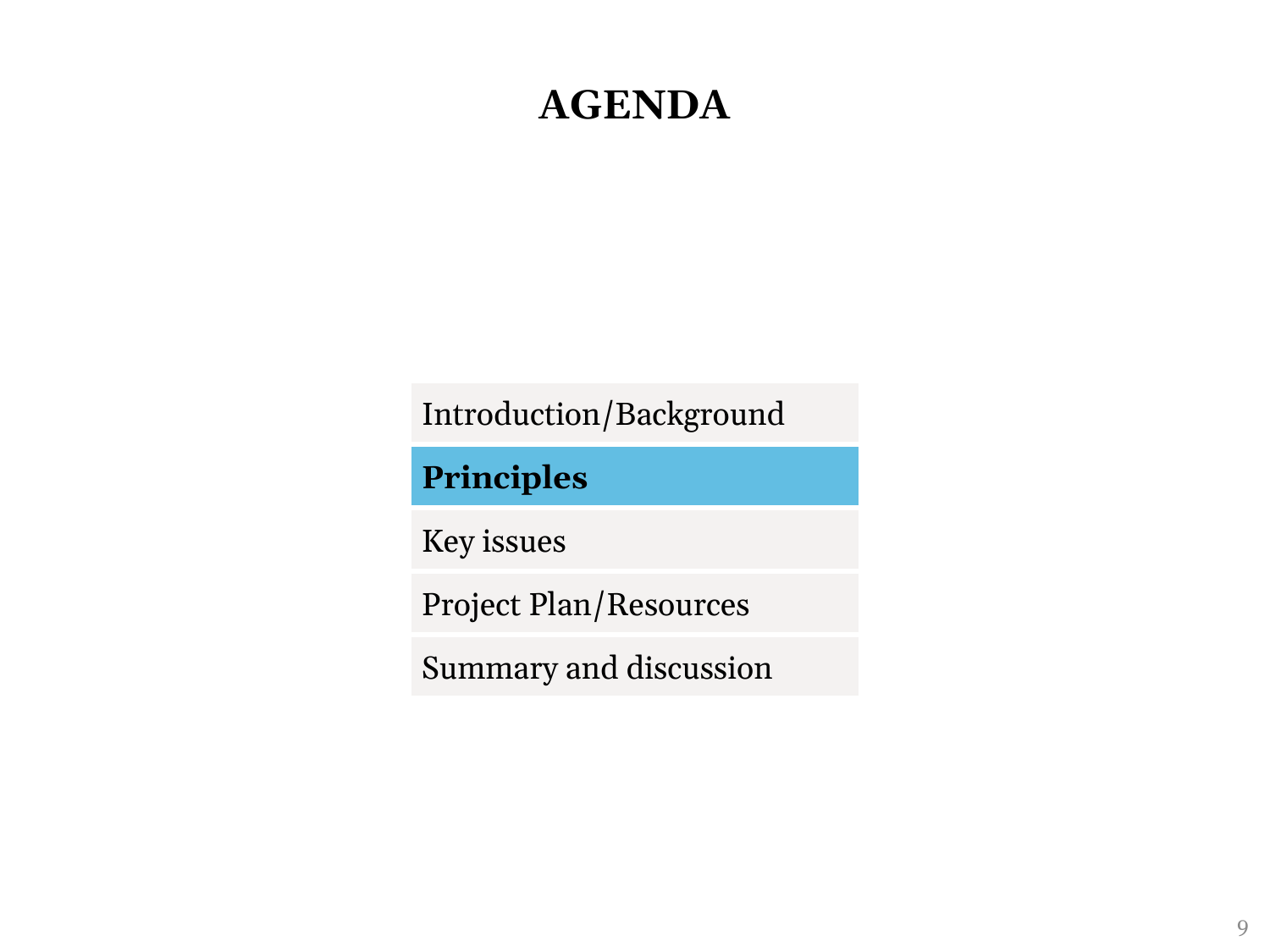

# Agenda
Introduction/Background
Principles
Key issues
Project Plan/Resources
Summary and discussion
9